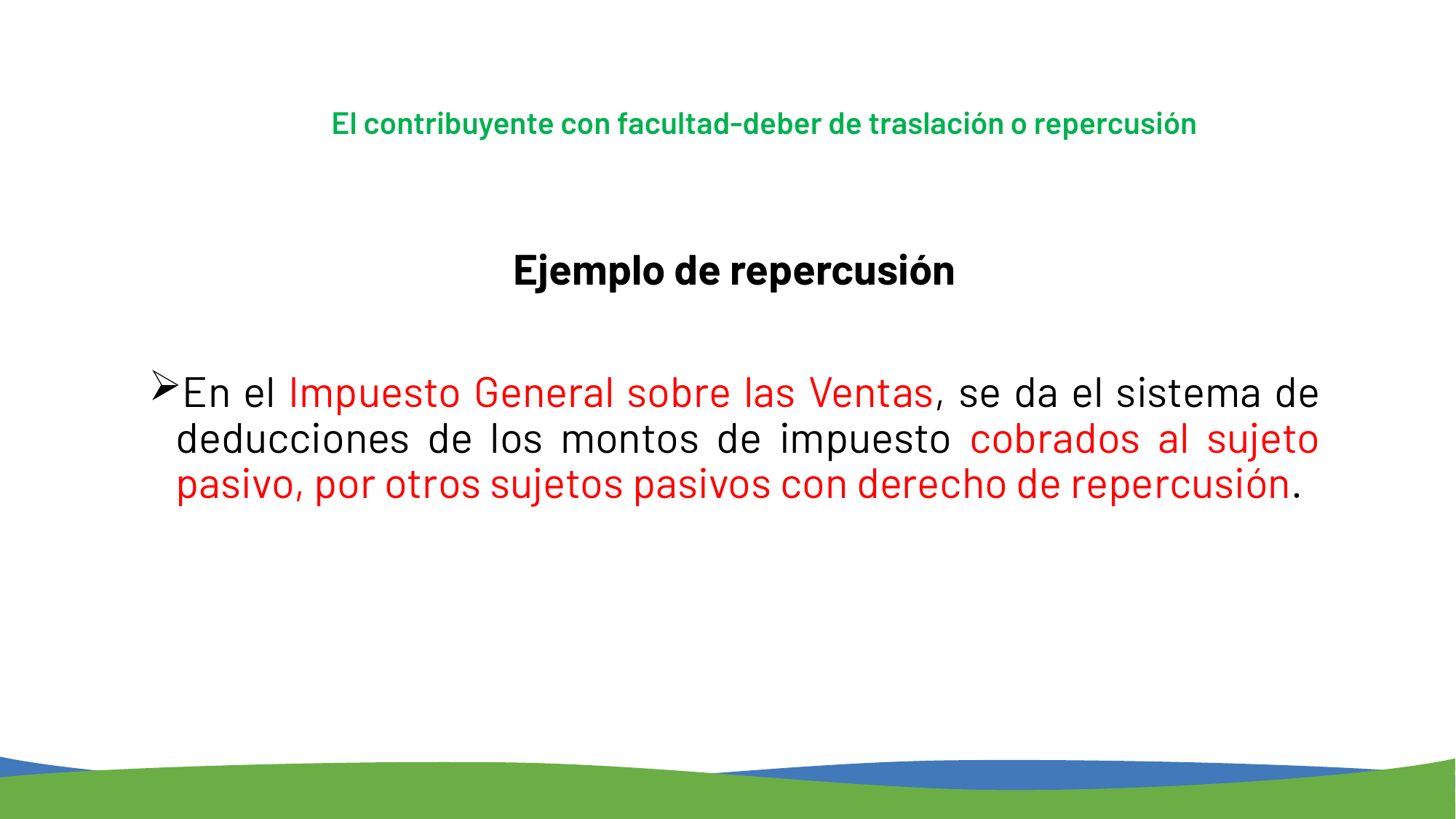

El contribuyente con facultad-deber de traslación o repercusión

Ejemplo de repercusión

En el Impuesto General sobre las Ventas, se da el sistema de deducciones de los montos de impuesto cobrados al sujeto pasivo, por otros sujetos pasivos con derecho de repercusión.